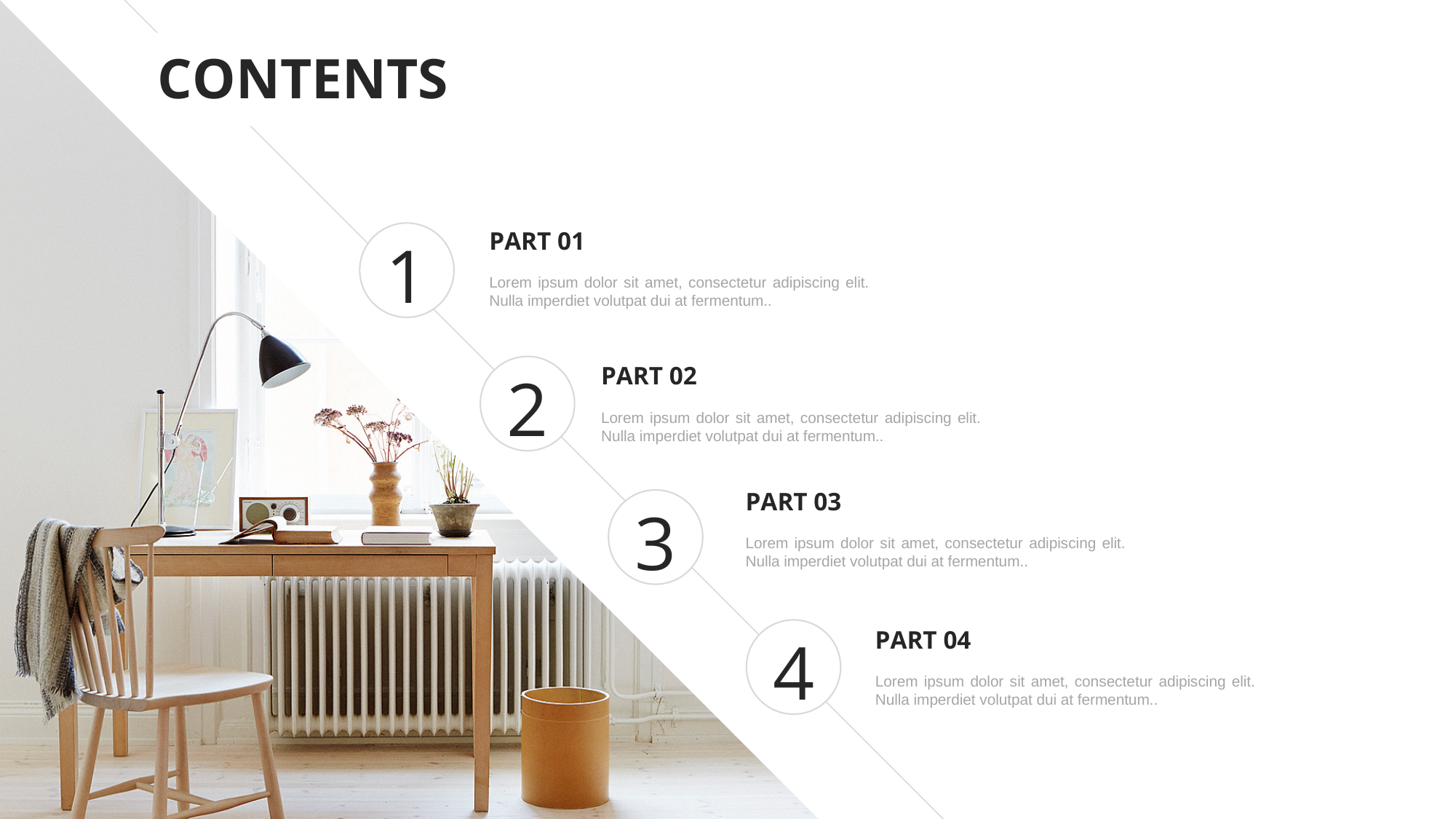

CONTENTS
PART 01

1
Lorem ipsum dolor sit amet, consectetur adipiscing elit. Nulla imperdiet volutpat dui at fermentum..
PART 02

2
Lorem ipsum dolor sit amet, consectetur adipiscing elit. Nulla imperdiet volutpat dui at fermentum..
PART 03

3
Lorem ipsum dolor sit amet, consectetur adipiscing elit. Nulla imperdiet volutpat dui at fermentum..
PART 04

4
Lorem ipsum dolor sit amet, consectetur adipiscing elit. Nulla imperdiet volutpat dui at fermentum..